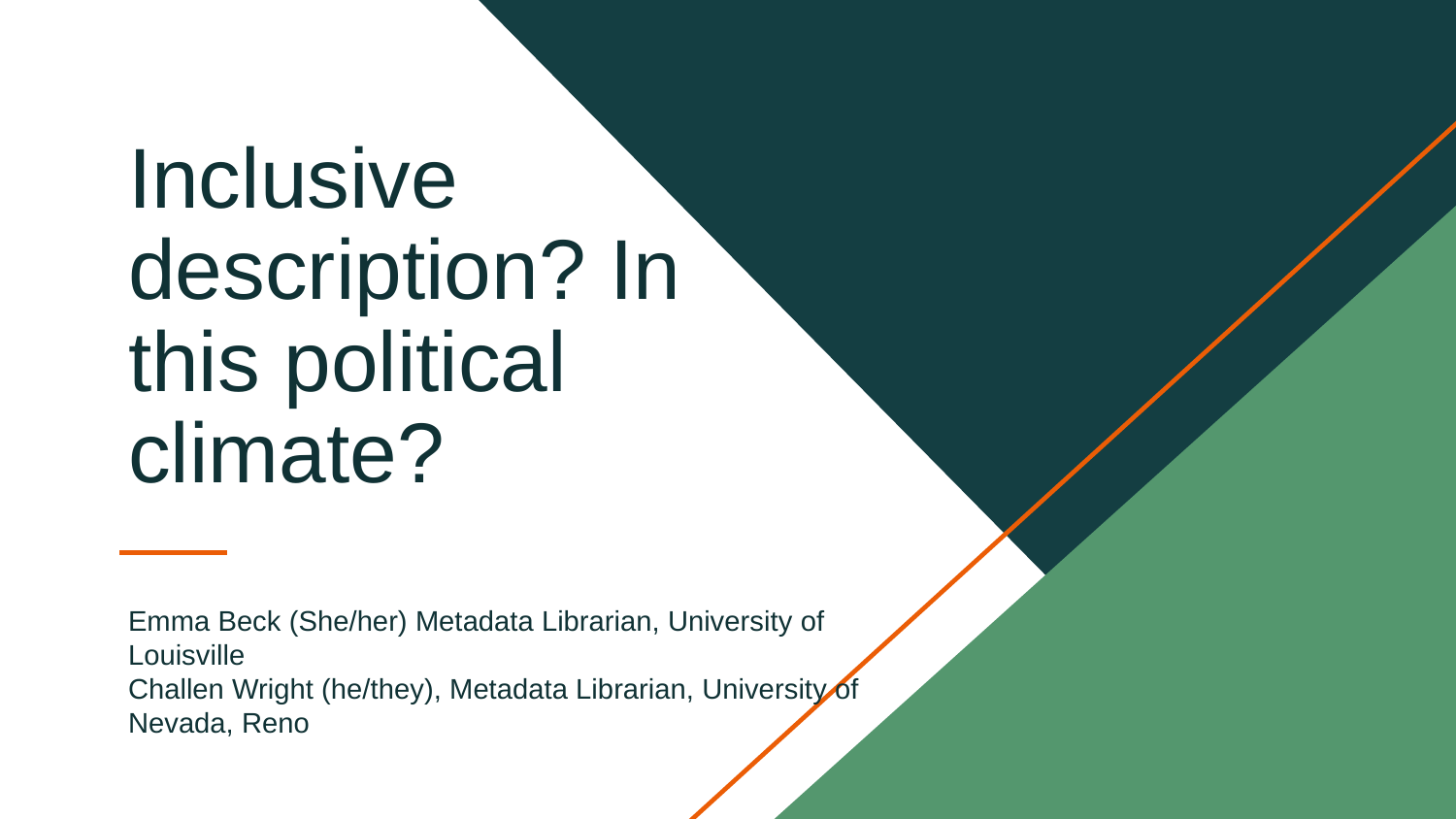

# Inclusive description? In this political climate?
Emma Beck (She/her) Metadata Librarian, University of Louisville
Challen Wright (he/they), Metadata Librarian, University of Nevada, Reno